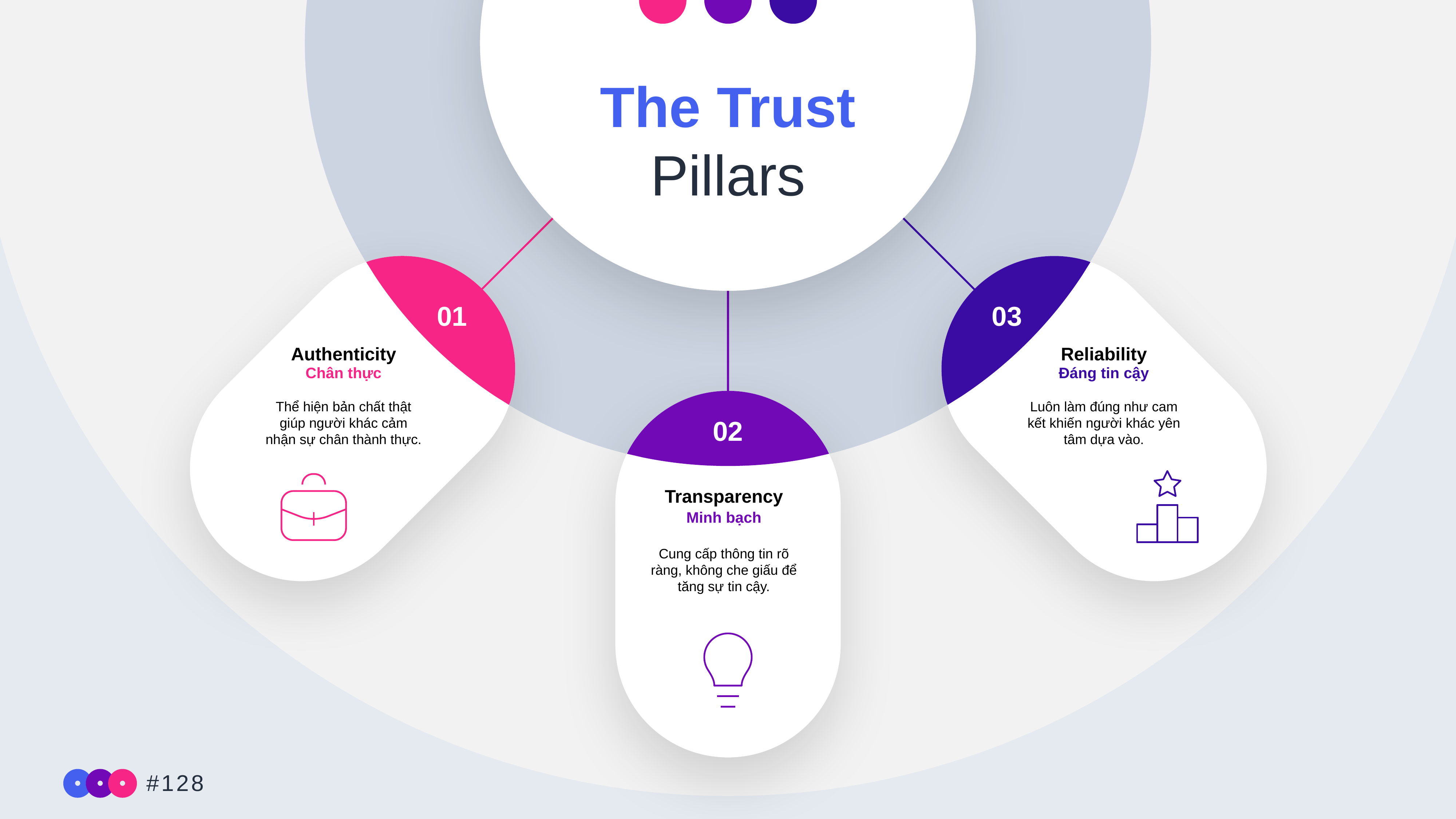

we sell CONFIDENCE not templates
The Trust
Pillars

01
03
Authenticity
Chân thực
Thể hiện bản chất thật giúp người khác cảm nhận sự chân thành thực.
Reliability
Đáng tin cậy
Luôn làm đúng như cam kết khiến người khác yên tâm dựa vào.
02

Transparency
Minh bạch
Cung cấp thông tin rõ ràng, không che giấu để tăng sự tin cậy.

#128